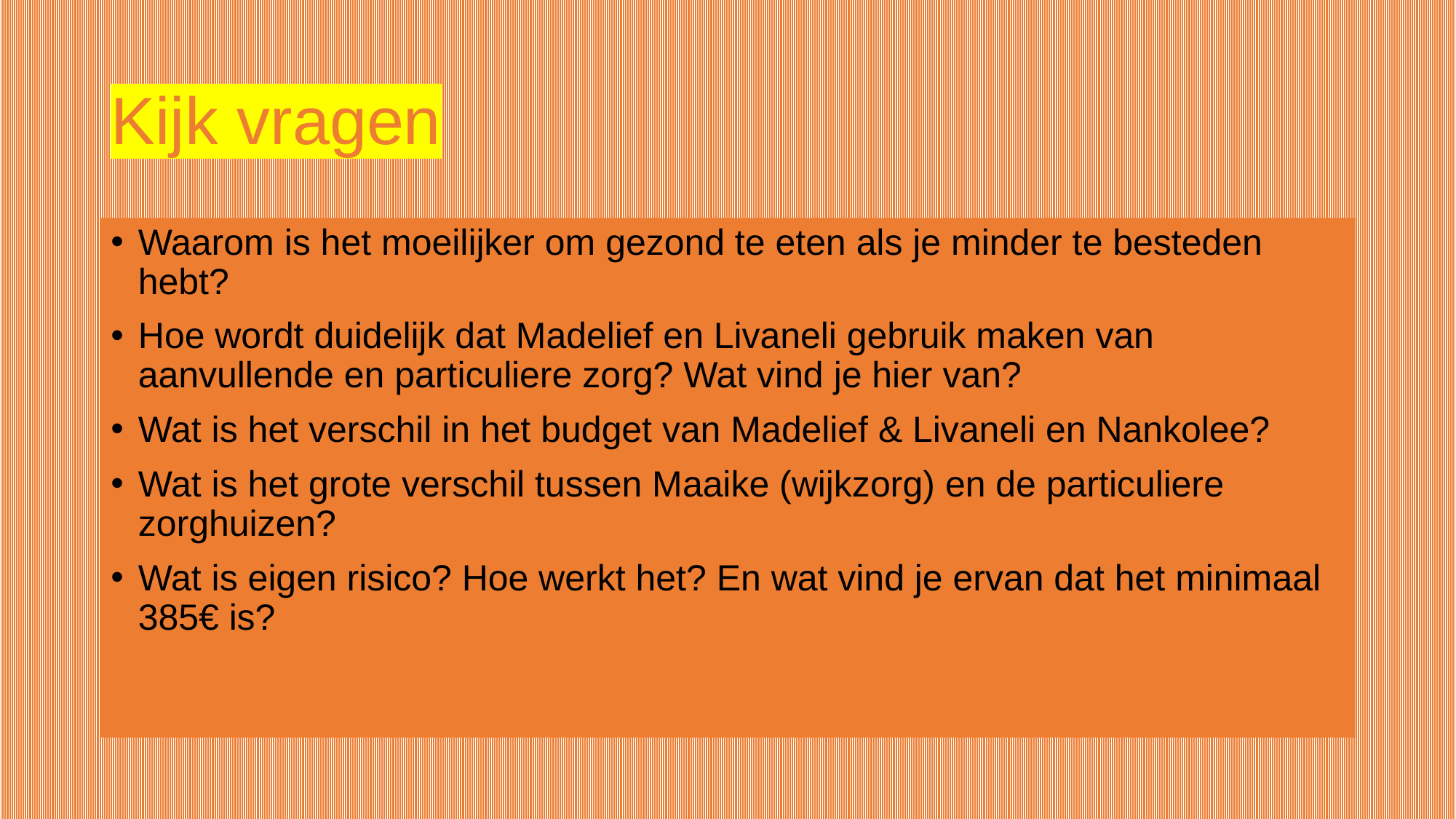

# Kijk vragen
Waarom is het moeilijker om gezond te eten als je minder te besteden hebt?
Hoe wordt duidelijk dat Madelief en Livaneli gebruik maken van aanvullende en particuliere zorg? Wat vind je hier van?
Wat is het verschil in het budget van Madelief & Livaneli en Nankolee?
Wat is het grote verschil tussen Maaike (wijkzorg) en de particuliere zorghuizen?
Wat is eigen risico? Hoe werkt het? En wat vind je ervan dat het minimaal 385€ is?